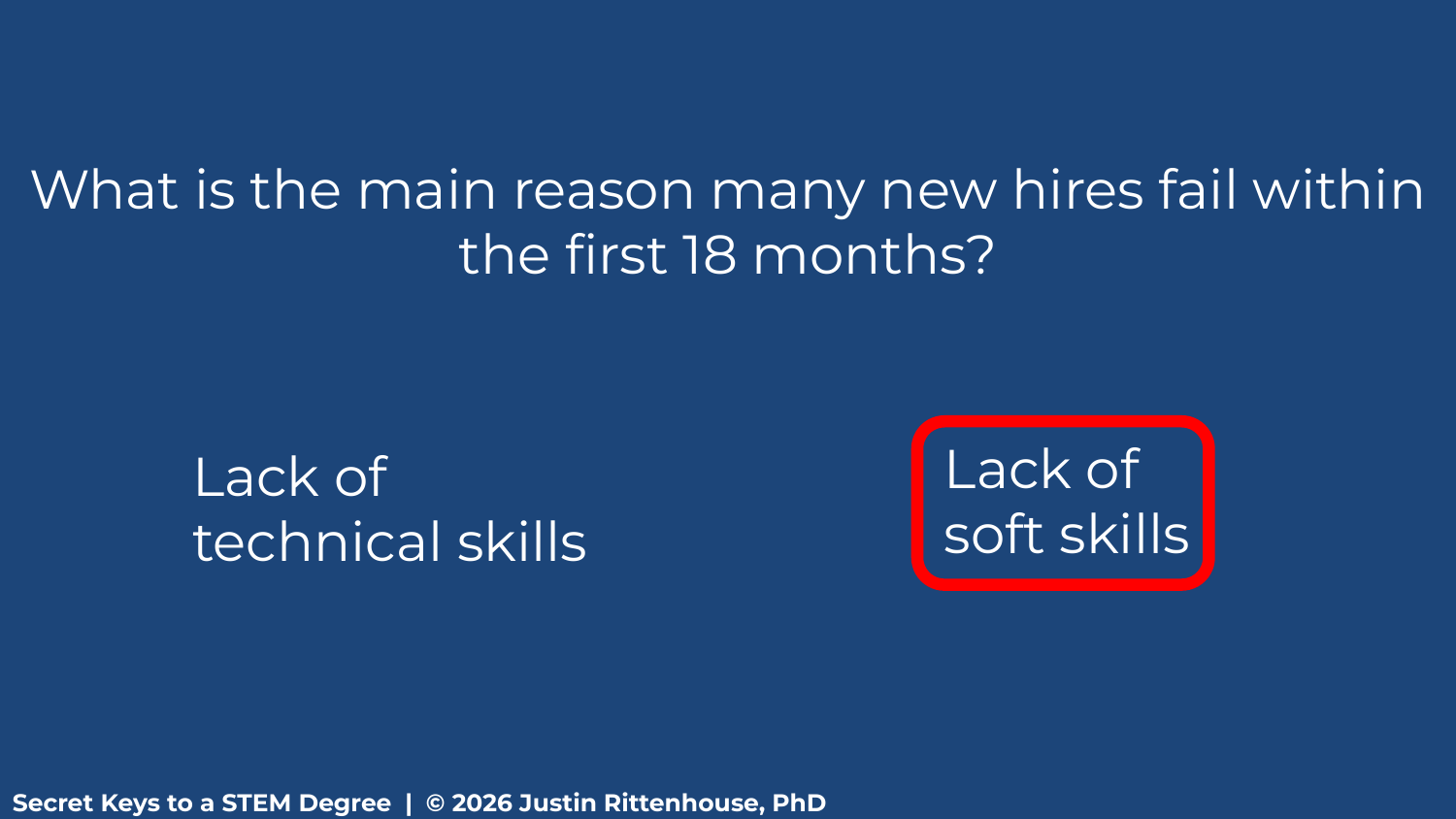

What is the main reason many new hires fail within the first 18 months?

Lack of soft skills
Lack of
technical skills